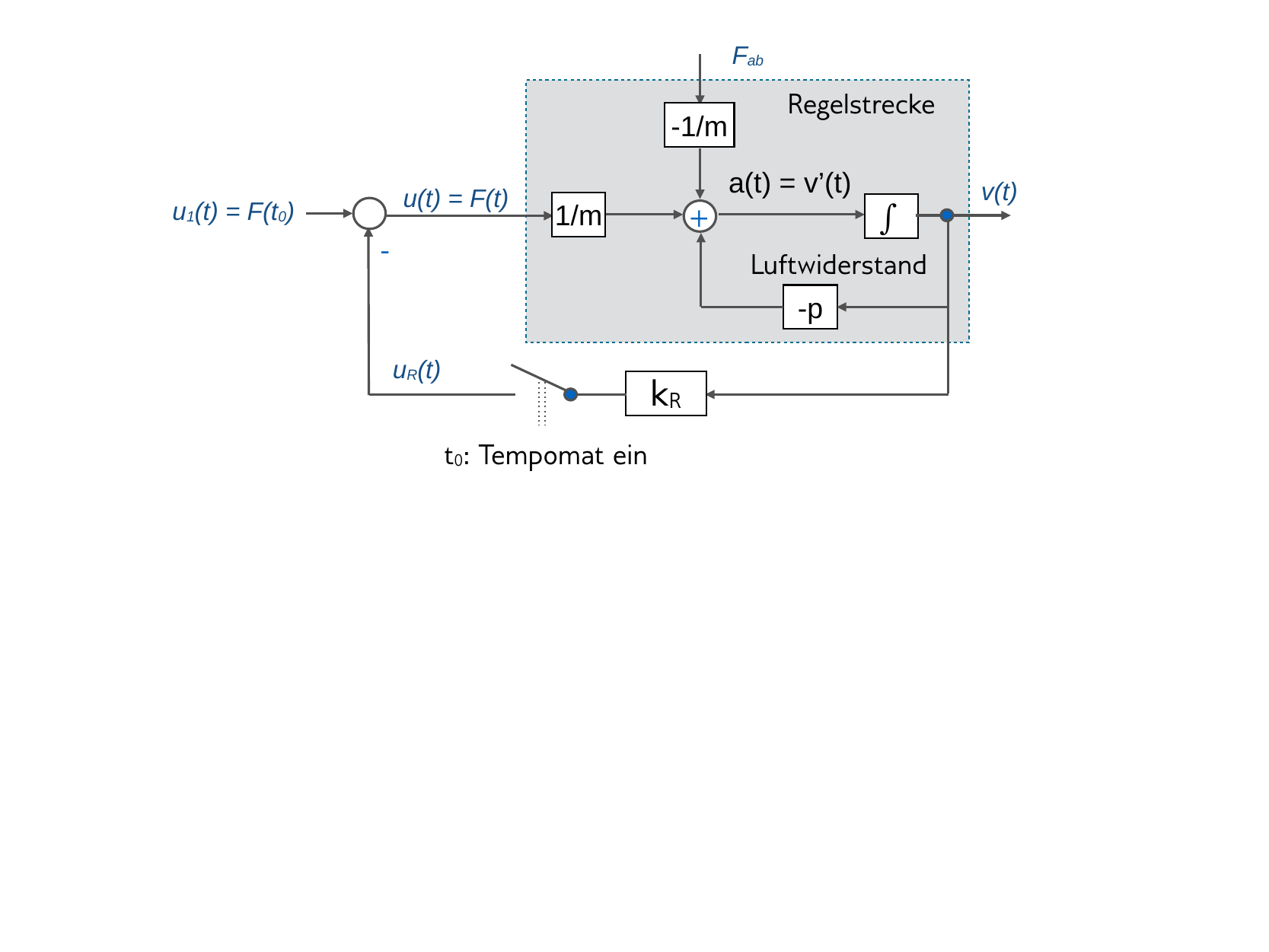

Fab

Regelstrecke

-1/m

a(t) = v’(t)
v(t)
u(t) = F(t)
∫

1/m

u1(t) = F(t0)
+

-

Luftwiderstand
-p

uR(t)
kR

t0: Tempomat ein